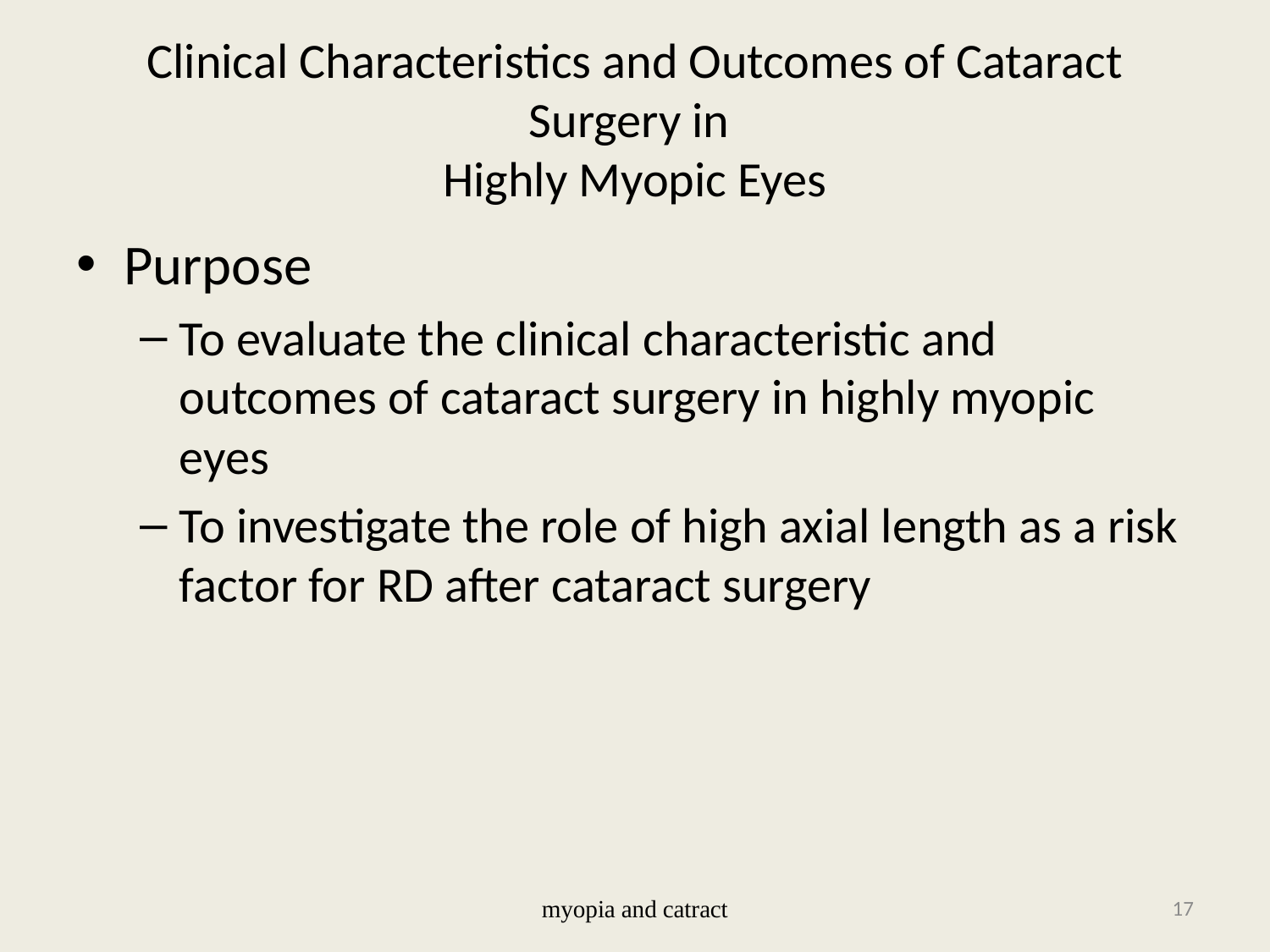

# Clinical Characteristics and Outcomes of Cataract Surgery in Highly Myopic Eyes
Purpose
To evaluate the clinical characteristic and outcomes of cataract surgery in highly myopic eyes
To investigate the role of high axial length as a risk factor for RD after cataract surgery
myopia and catract
17